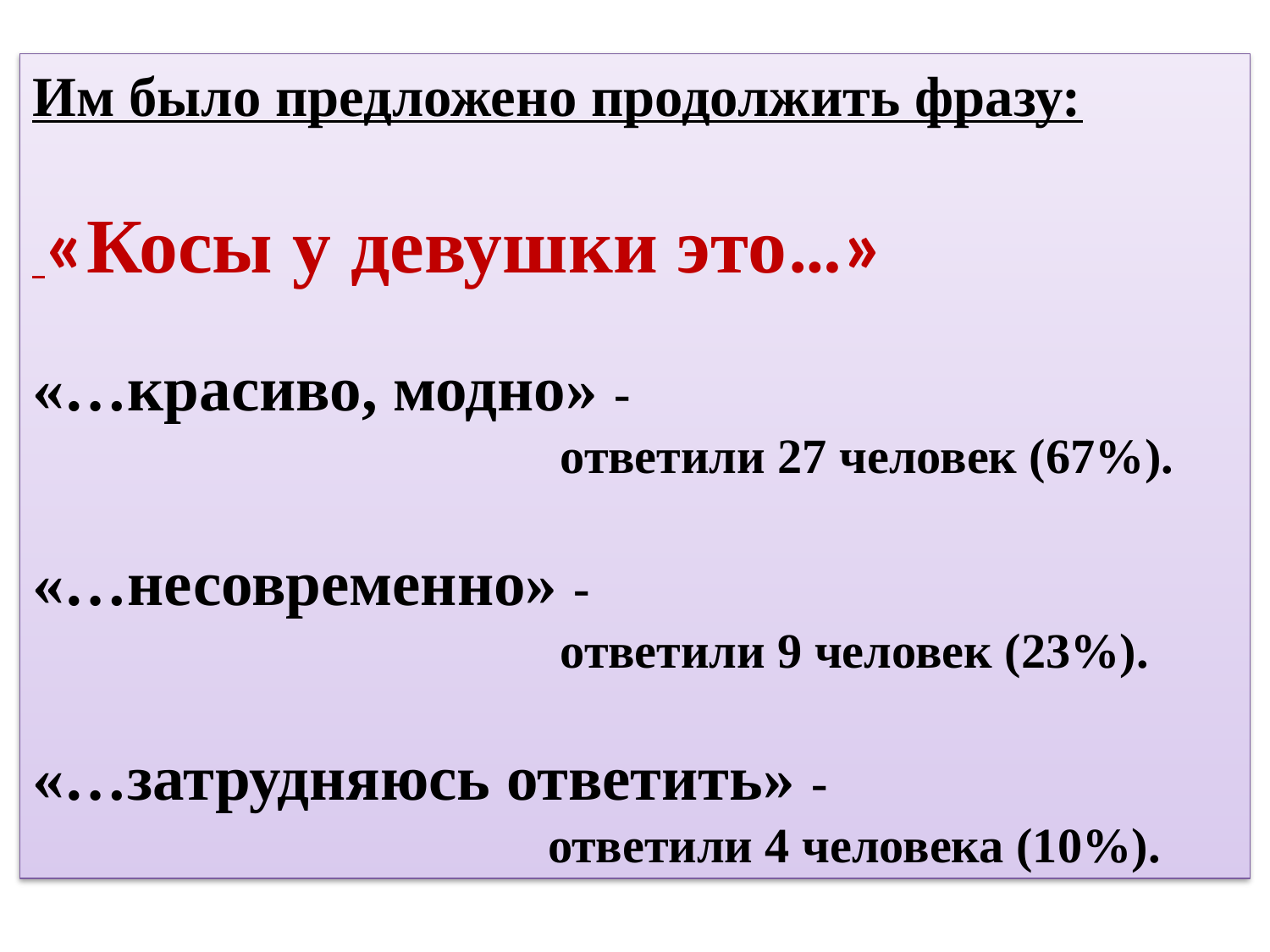

Им было предложено продолжить фразу:

 «Косы у девушки это…»

«…красиво, модно» -
                                           ответили 27 человек (67%).

«…несовременно» -
                                           ответили 9 человек (23%).

«…затрудняюсь ответить» -
                                          ответили 4 человека (10%).